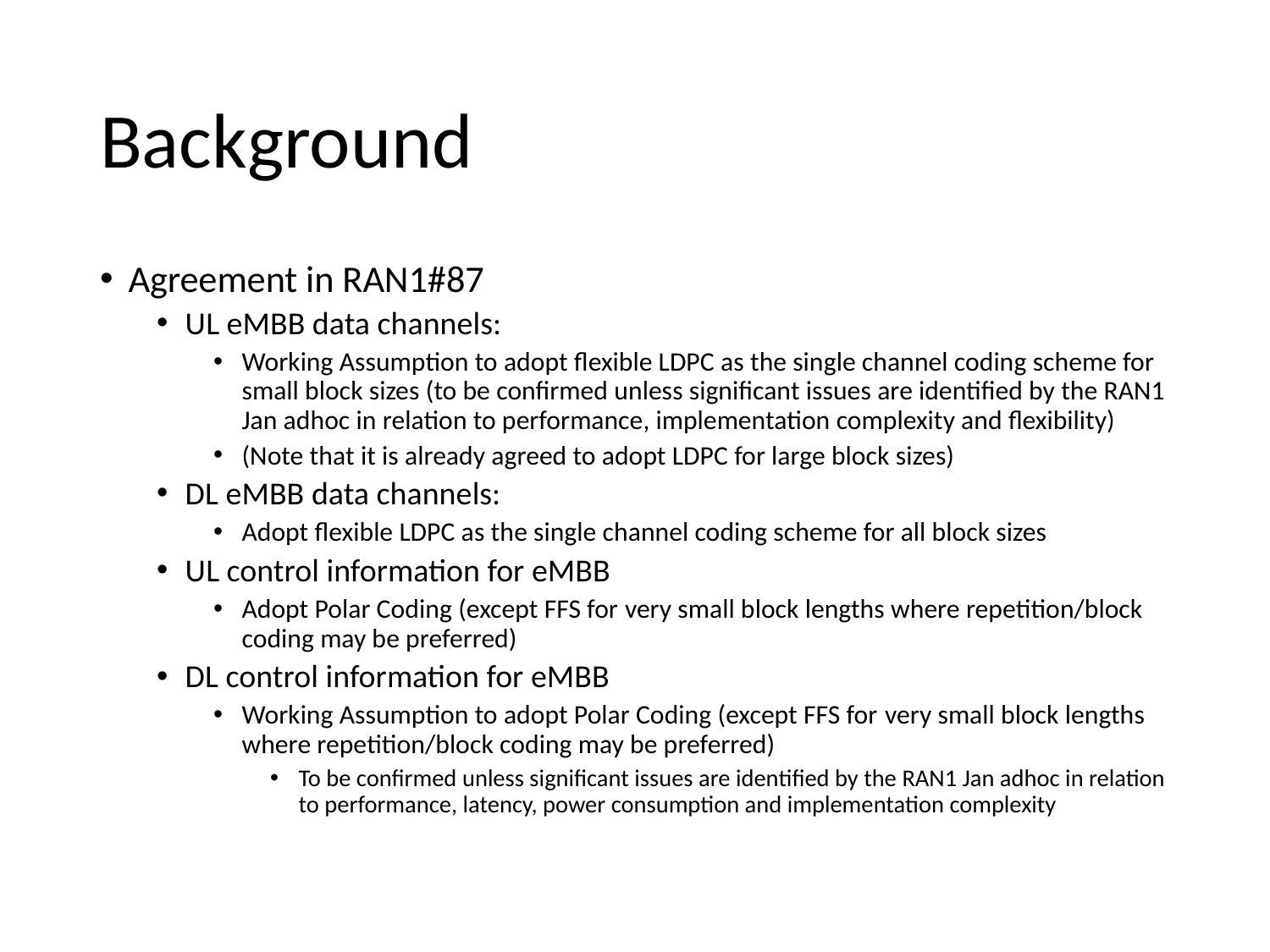

# Background
Agreement in RAN1#87
UL eMBB data channels:
Working Assumption to adopt flexible LDPC as the single channel coding scheme for small block sizes (to be confirmed unless significant issues are identified by the RAN1 Jan adhoc in relation to performance, implementation complexity and flexibility)
(Note that it is already agreed to adopt LDPC for large block sizes)
DL eMBB data channels:
Adopt flexible LDPC as the single channel coding scheme for all block sizes
UL control information for eMBB
Adopt Polar Coding (except FFS for very small block lengths where repetition/block coding may be preferred)
DL control information for eMBB
Working Assumption to adopt Polar Coding (except FFS for very small block lengths where repetition/block coding may be preferred)
To be confirmed unless significant issues are identified by the RAN1 Jan adhoc in relation to performance, latency, power consumption and implementation complexity